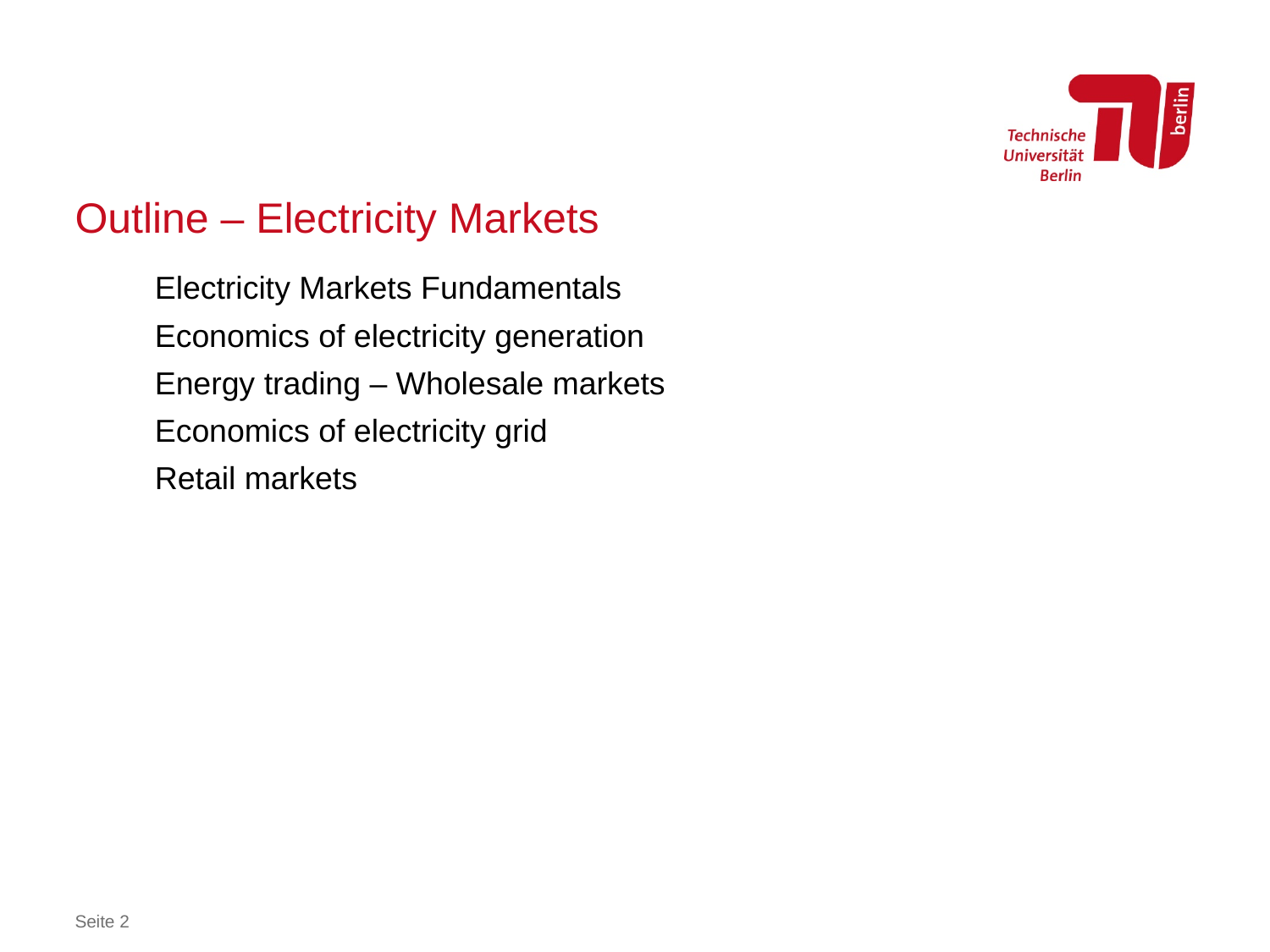

# Outline – Electricity Markets
Electricity Markets Fundamentals
Economics of electricity generation
Energy trading – Wholesale markets
Economics of electricity grid
Retail markets

Seite 2